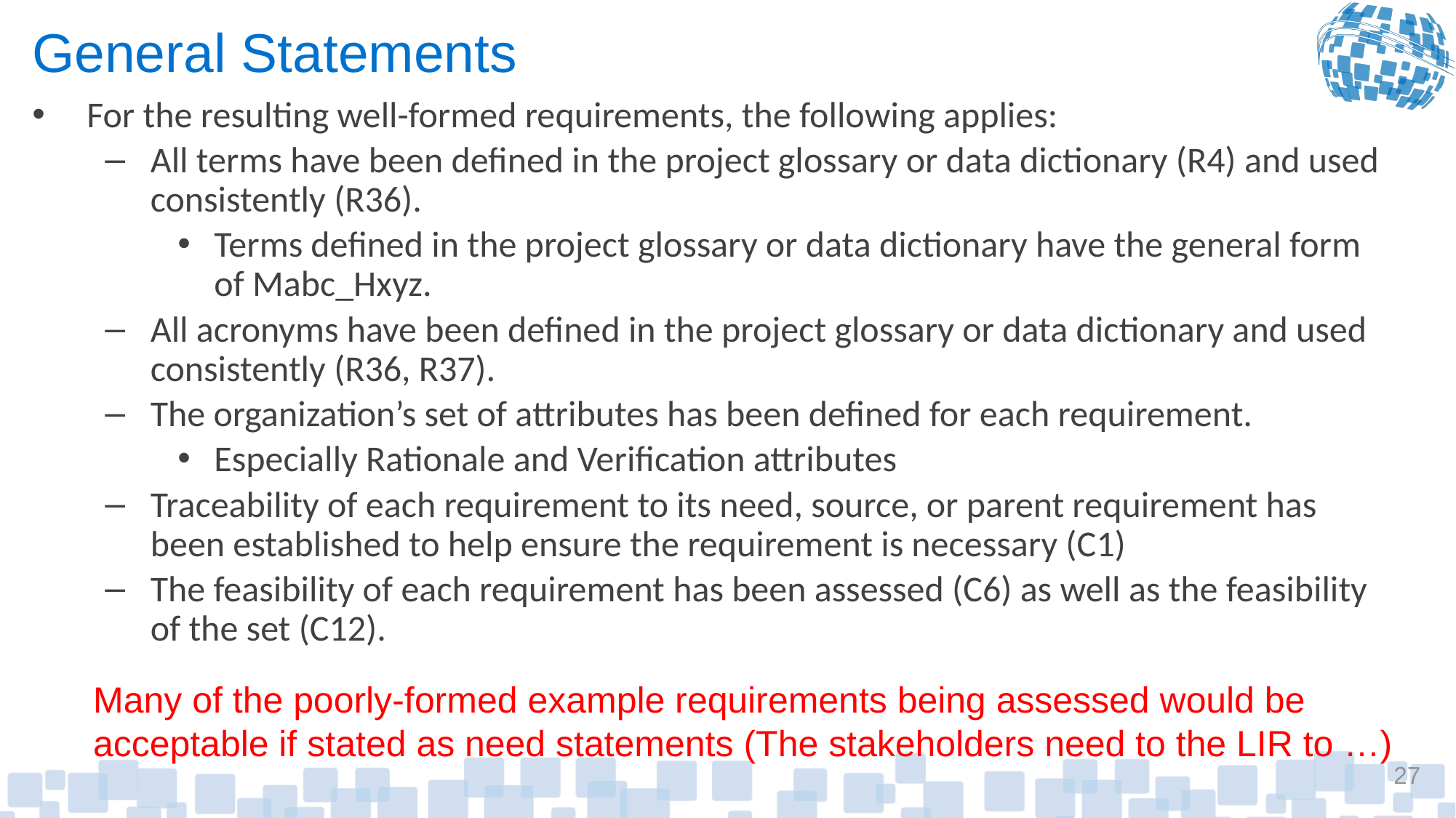

# General Statements
For the resulting well-formed requirements, the following applies:
All terms have been defined in the project glossary or data dictionary (R4) and used consistently (R36).
Terms defined in the project glossary or data dictionary have the general form of Mabc_Hxyz.
All acronyms have been defined in the project glossary or data dictionary and used consistently (R36, R37).
The organization’s set of attributes has been defined for each requirement.
Especially Rationale and Verification attributes
Traceability of each requirement to its need, source, or parent requirement has been established to help ensure the requirement is necessary (C1)
The feasibility of each requirement has been assessed (C6) as well as the feasibility of the set (C12).

Many of the poorly-formed example requirements being assessed would be acceptable if stated as need statements (The stakeholders need to the LIR to …)
27